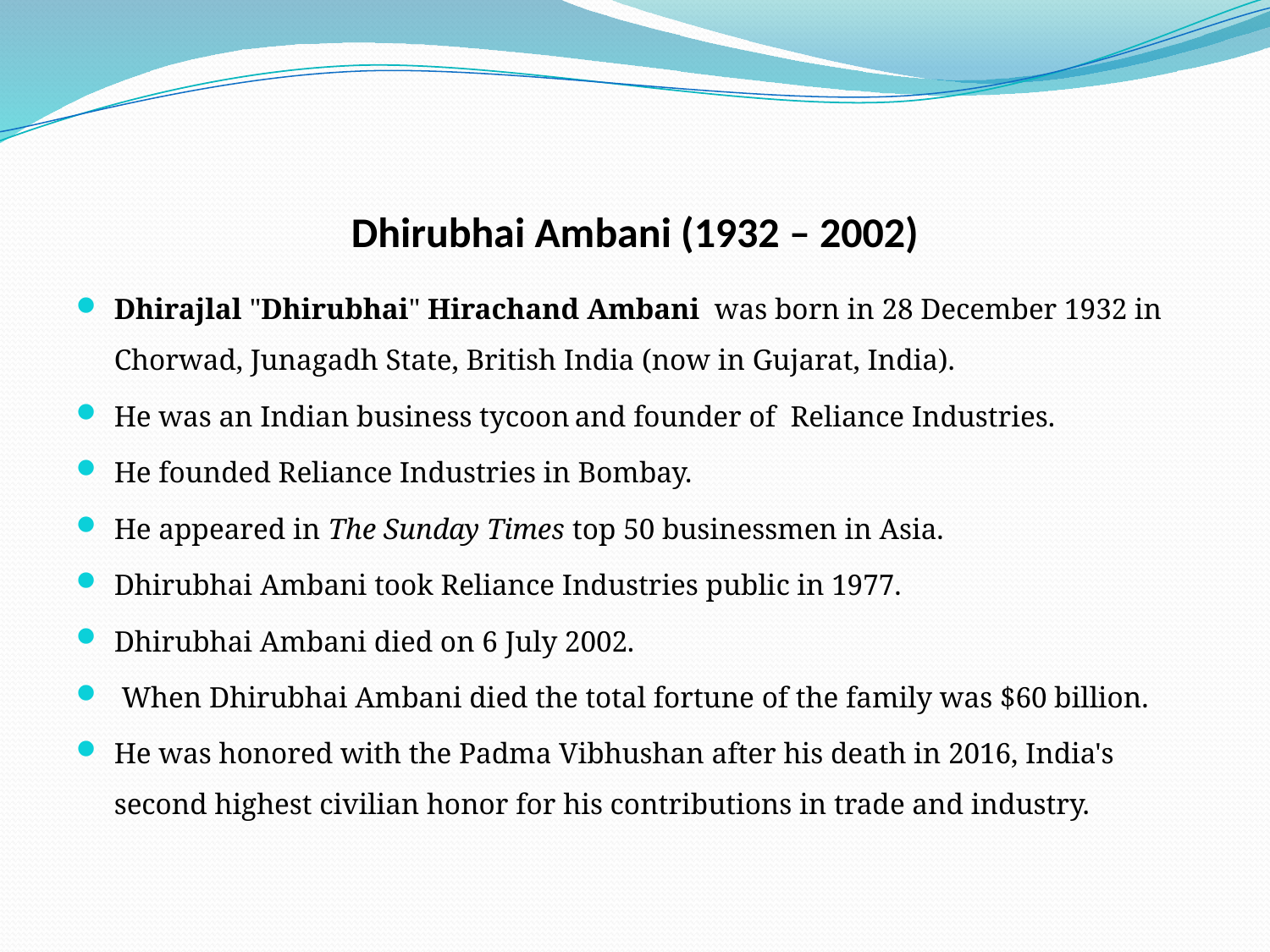

# Dhirubhai Ambani (1932 – 2002)
Dhirajlal "Dhirubhai" Hirachand Ambani  was born in 28 December 1932 in Chorwad, Junagadh State, British India (now in Gujarat, India).
He was an Indian business tycoon and founder of  Reliance Industries.
He founded Reliance Industries in Bombay.
He appeared in The Sunday Times top 50 businessmen in Asia.
Dhirubhai Ambani took Reliance Industries public in 1977.
Dhirubhai Ambani died on 6 July 2002.
 When Dhirubhai Ambani died the total fortune of the family was $60 billion.
He was honored with the Padma Vibhushan after his death in 2016, India's second highest civilian honor for his contributions in trade and industry.